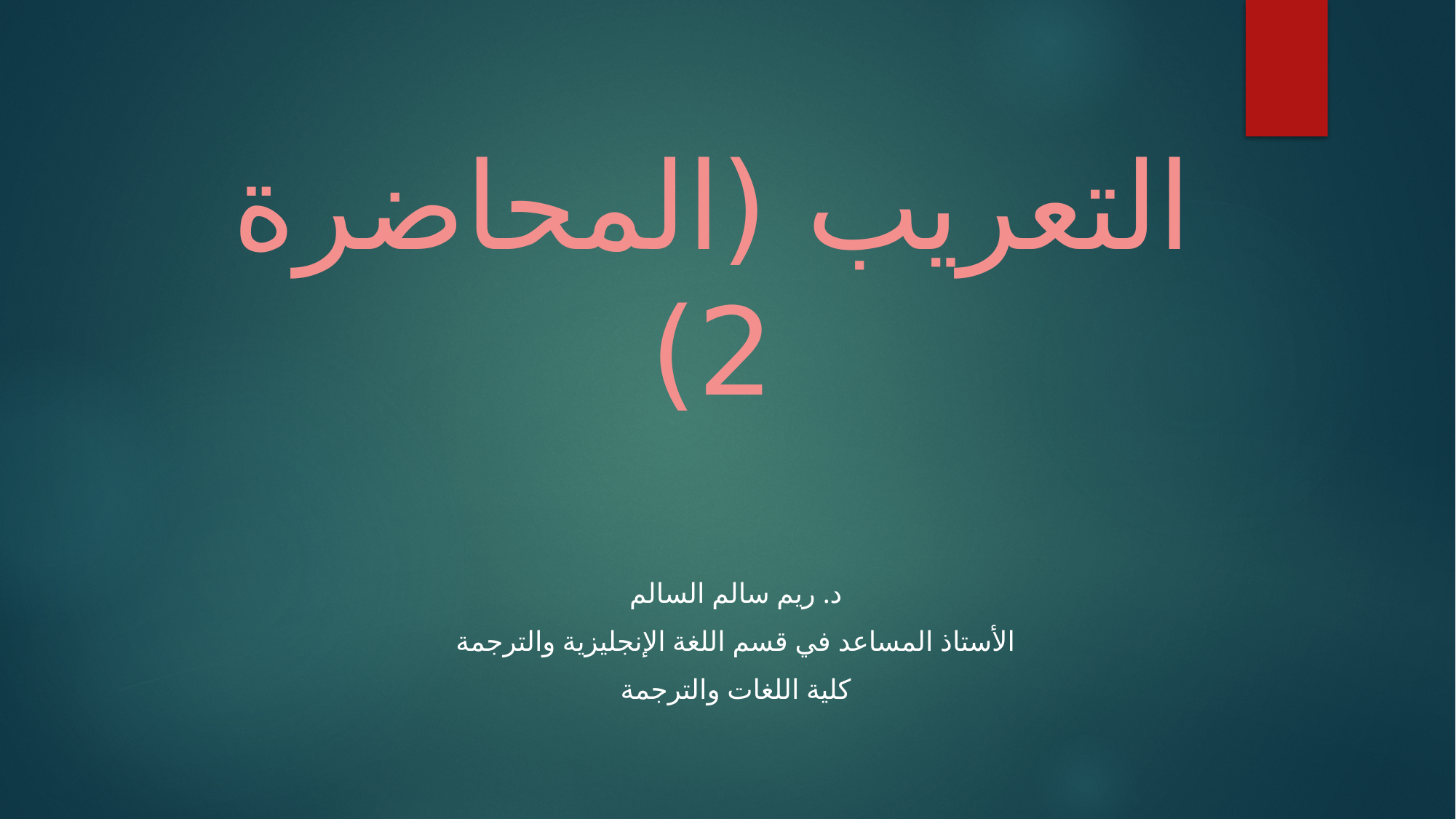

# التعريب (المحاضرة 2)
د. ريم سالم السالم
الأستاذ المساعد في قسم اللغة الإنجليزية والترجمة
كلية اللغات والترجمة